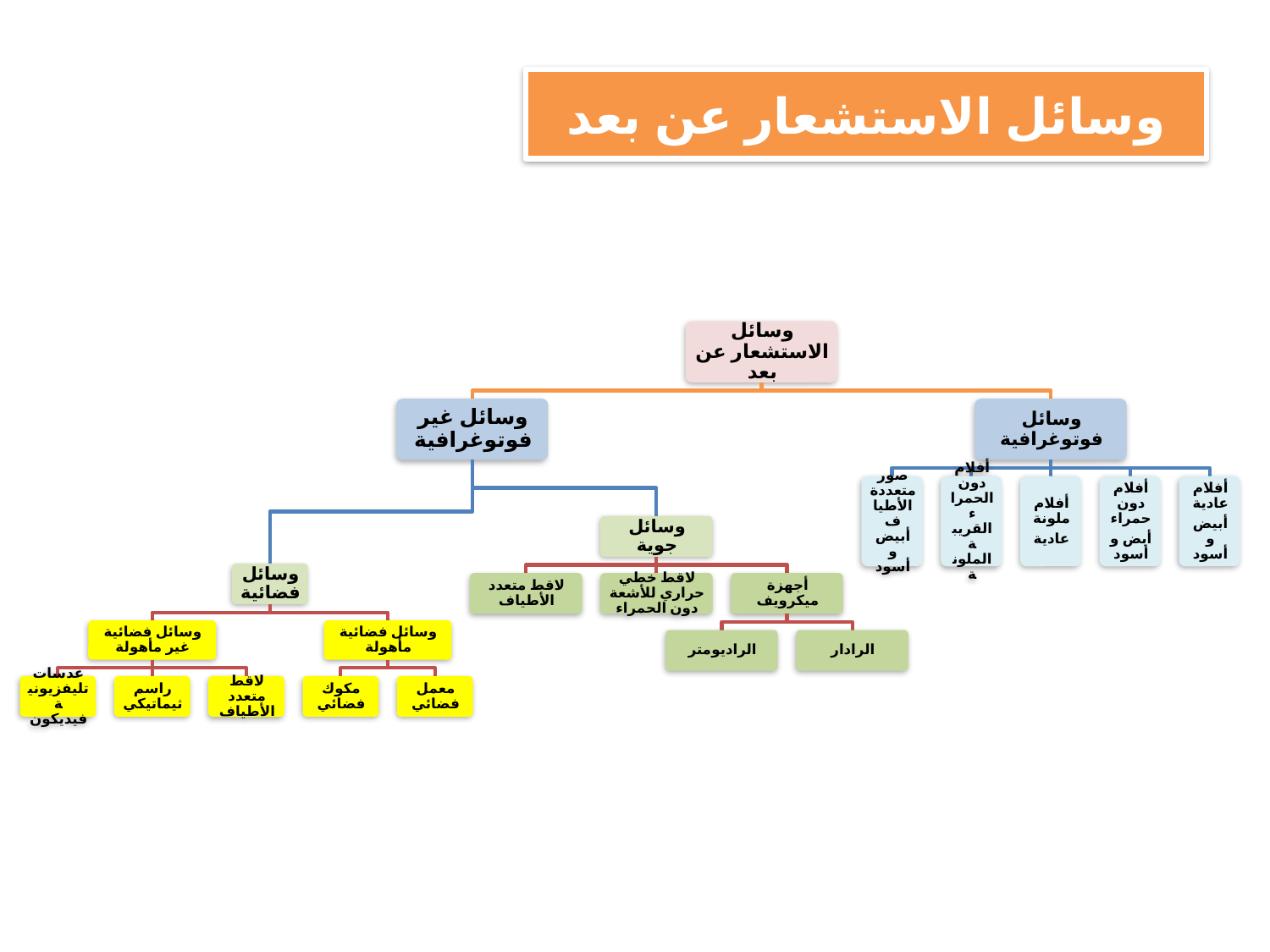

وسائل الاستشعار عن بعد
وسائل غير فوتوغرافية
وسائل فضائية
وسائل فضائية غير مأهولة
عدسات تليفزيونية فيديكون
راسم ثيماتيكي
لاقط متعدد الأطياف
وسائل فضائية مأهولة
مكوك فضائي
معمل فضائي
وسائل جوية
لاقط متعدد الأطياف
لاقط خطي حراري للأشعة دون الحمراء
أجهزة ميكرويف
الراديومتر
الرادار
وسائل فوتوغرافية
صور متعددة الأطياف أبيض و أسود
أفلام دون الحمراء القريبة الملونة
أفلام ملونة
عادية
أفلام دون حمراء
أبض و أسود
أفلام عادية
أبيض و أسود
# وسائل الاستشعار عن بعد